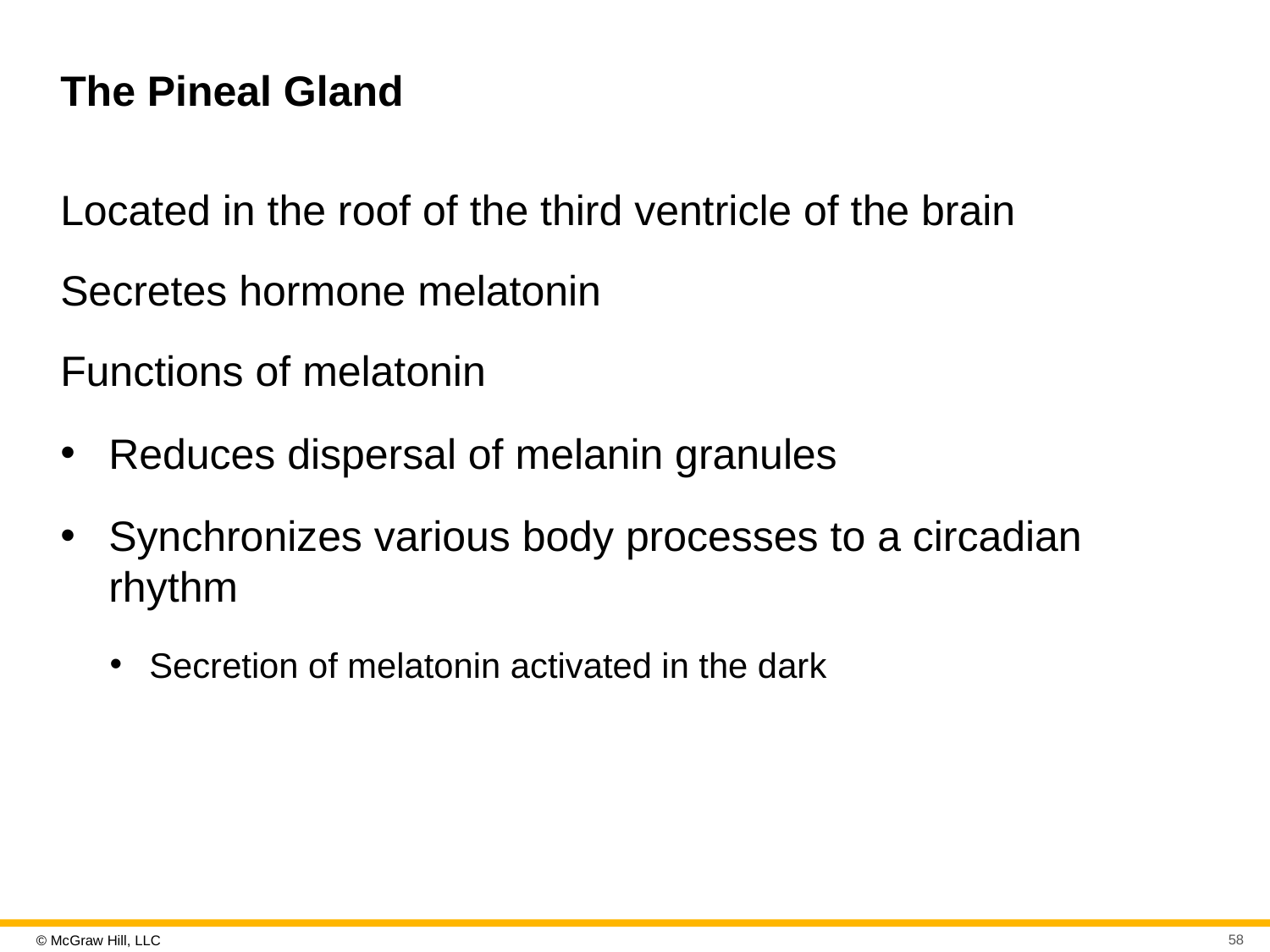

# The Pineal Gland
Located in the roof of the third ventricle of the brain
Secretes hormone melatonin
Functions of melatonin
Reduces dispersal of melanin granules
Synchronizes various body processes to a circadian rhythm
Secretion of melatonin activated in the dark
58